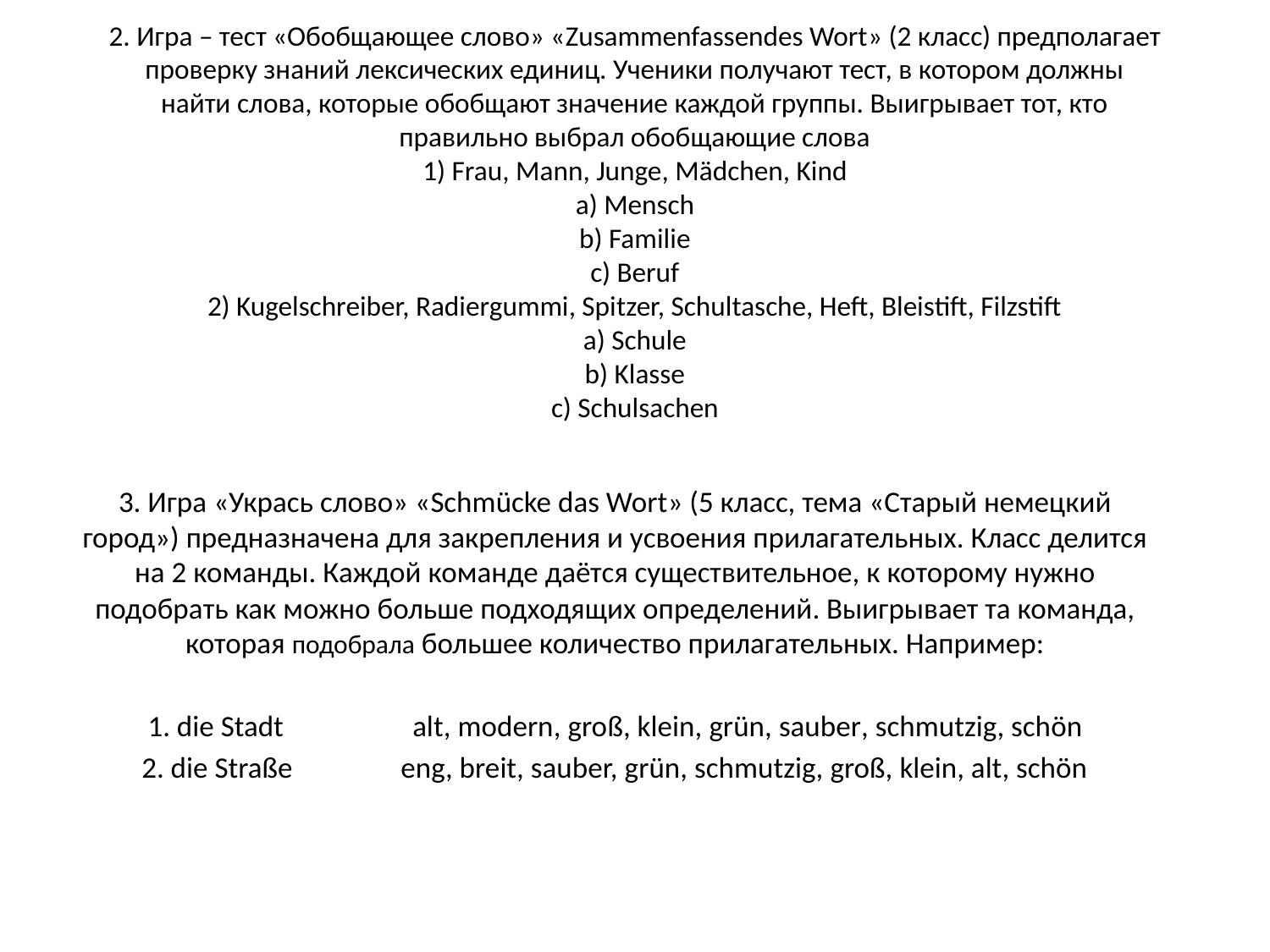

# 2. Игра – тест «Обобщающее слово» «Zusammenfassendes Wort» (2 класс) предполагает проверку знаний лексических единиц. Ученики получают тест, в котором должны найти слова, которые обобщают значение каждой группы. Выигрывает тот, кто правильно выбрал обобщающие слова 1) Frau, Mann, Junge, Mädchen, Kind a) Mensch b) Familie c) Beruf 2) Kugelschreiber, Radiergummi, Spitzer, Schultasche, Heft, Bleistift, Filzstift a) Schule b) Klasse c) Schulsachen
3. Игра «Укрась слово» «Schmücke das Wort» (5 класс, тема «Старый немецкий город») предназначена для закрепления и усвоения прилагательных. Класс делится на 2 команды. Каждой команде даётся существительное, к которому нужно подобрать как можно больше подходящих определений. Выигрывает та команда, которая подобрала большее количество прилагательных. Например:

1. die Stadt                   alt, modern, groß, klein, grün, sauber, schmutzig, schön
2. die Straße                eng, breit, sauber, grün, schmutzig, groß, klein, alt, schön